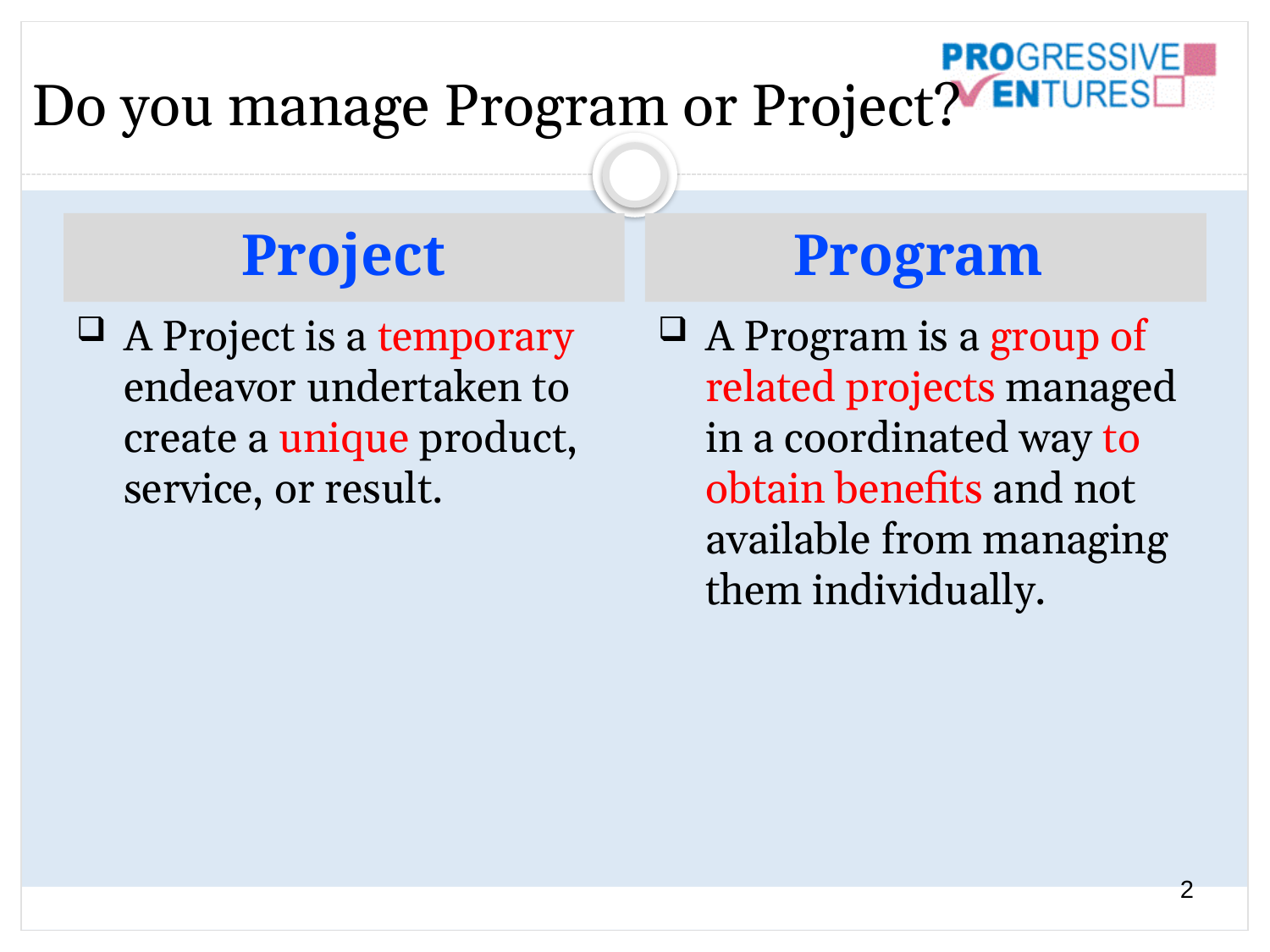

# Do you manage Program or Project?
Project
Program
A Project is a temporary endeavor undertaken to create a unique product, service, or result.

A Program is a group of related projects managed in a coordinated way to obtain benefits and not available from managing them individually.

2